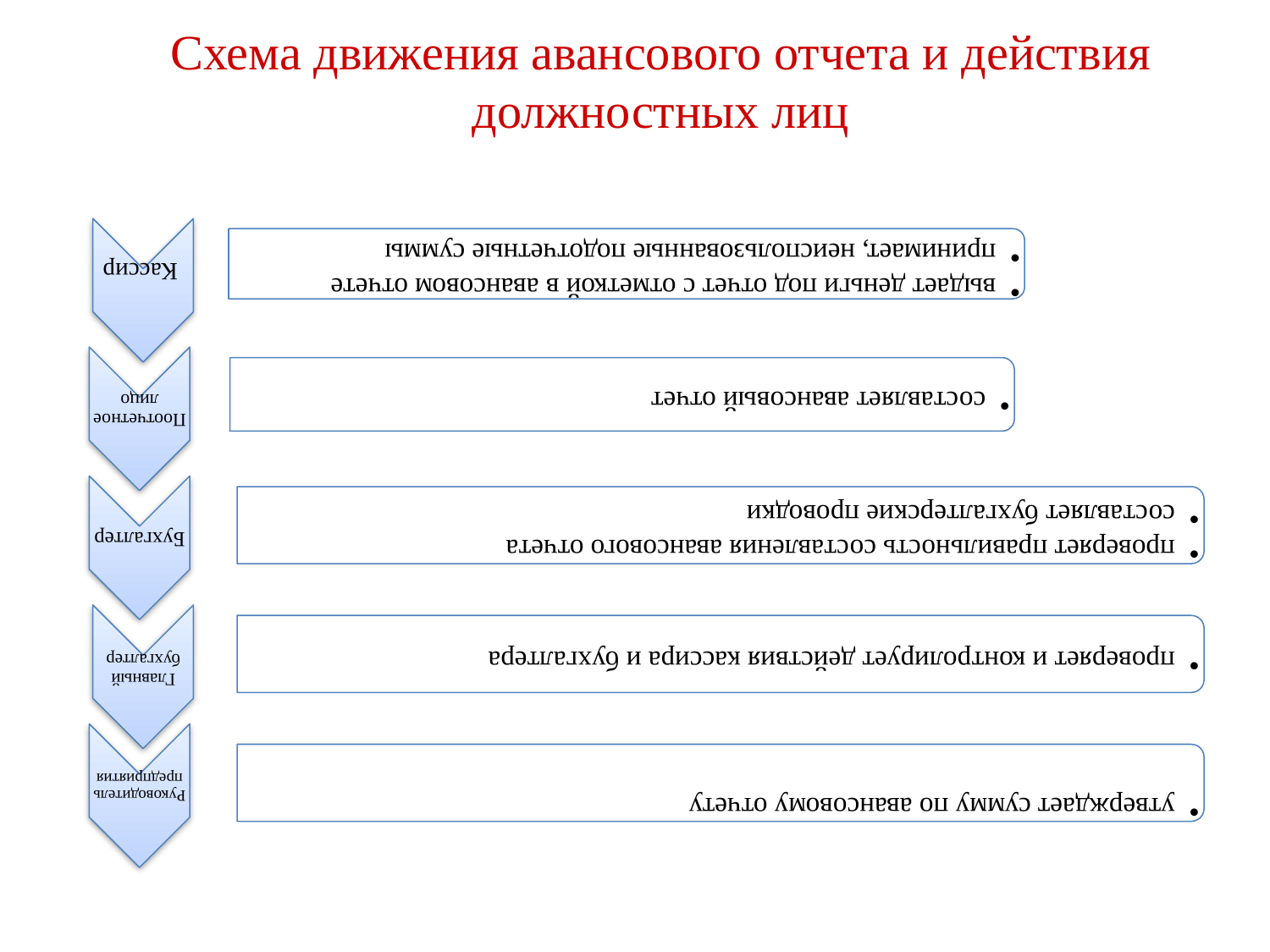

# Схема движения авансового отчета и действия должностных лиц

 Кассир
выдает деньги под отчет с отметкой в авансовом отчете
принимает, неиспользованные подотчетные суммы

Поотчетное лицо
составляет авансовый отчет

Бухгалтер
проверяет правильность составления авансового отчета
составляет бухгалтерские проводки

Главный бухгалтер
проверяет и контролирует действия кассира и бухгалтера

Руководитель предприятия
утверждает сумму по авансовому отчету